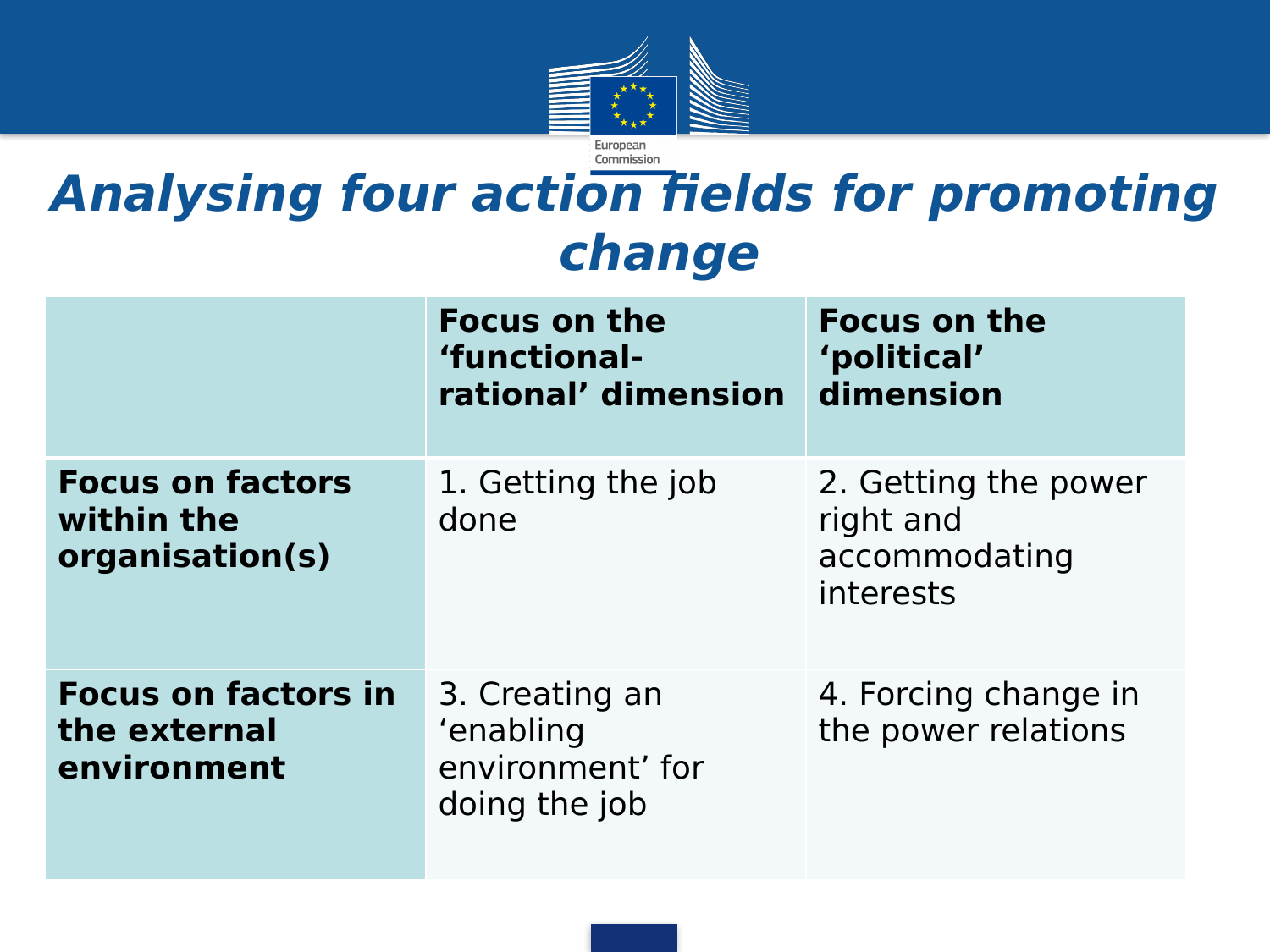

# Analysing four action fields for promoting change
|  | Focus on the ‘functional-rational’ dimension | Focus on the ‘political’ dimension |
| --- | --- | --- |
| Focus on factors within the organisation(s) | 1. Getting the job done | 2. Getting the power right and accommodating interests |
| Focus on factors in the external environment | 3. Creating an ‘enabling environment’ for doing the job | 4. Forcing change in the power relations |